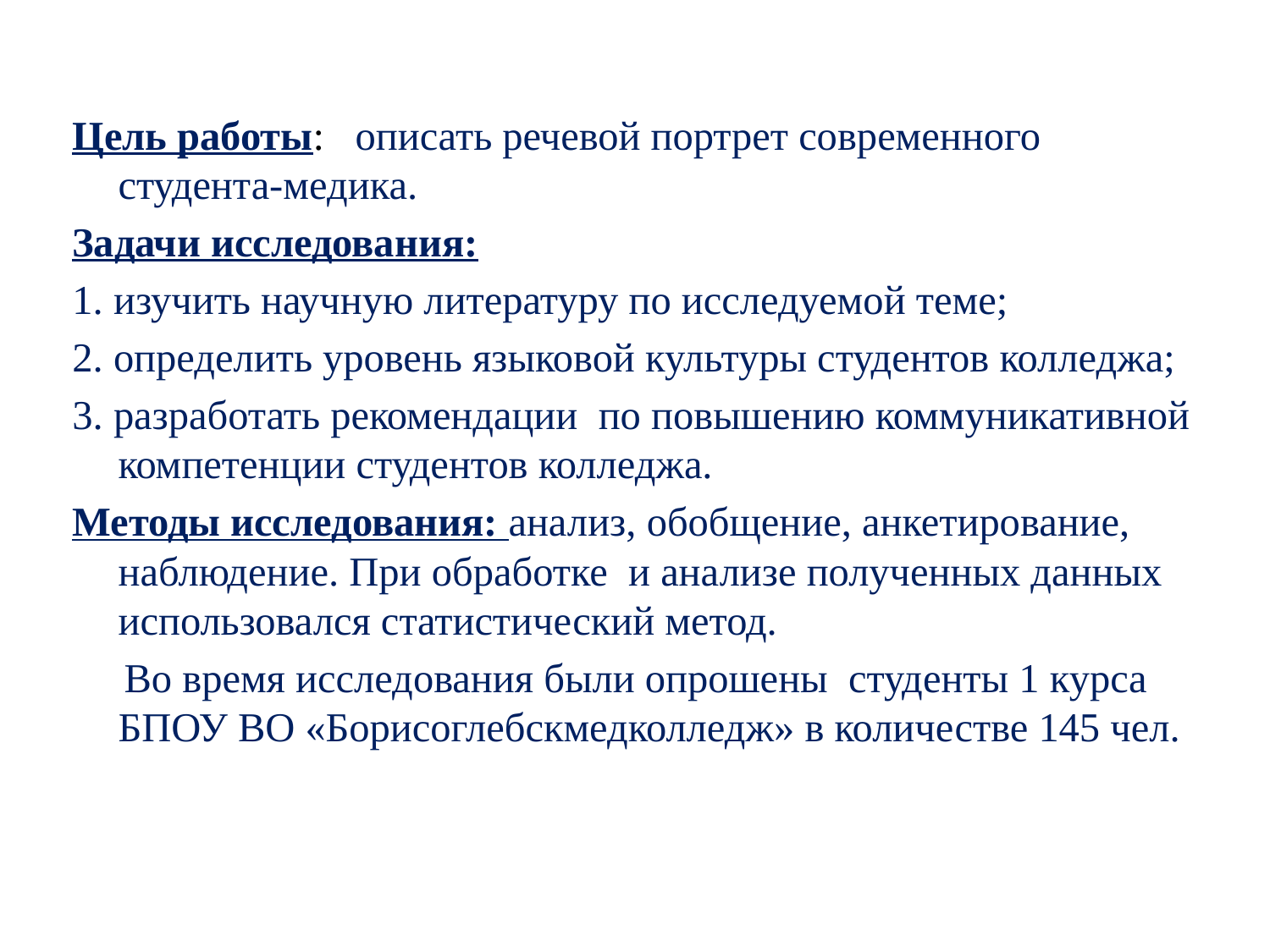

Цель работы:   описать речевой портрет современного студента-медика.
Задачи исследования:
1. изучить научную литературу по исследуемой теме;
2. определить уровень языковой культуры студентов колледжа;
3. разработать рекомендации  по повышению коммуникативной компетенции студентов колледжа.
Методы исследования: анализ, обобщение, анкетирование, наблюдение. При обработке  и анализе полученных данных использовался статистический метод.
     Во время исследования были опрошены  студенты 1 курса БПОУ ВО «Борисоглебскмедколледж» в количестве 145 чел.